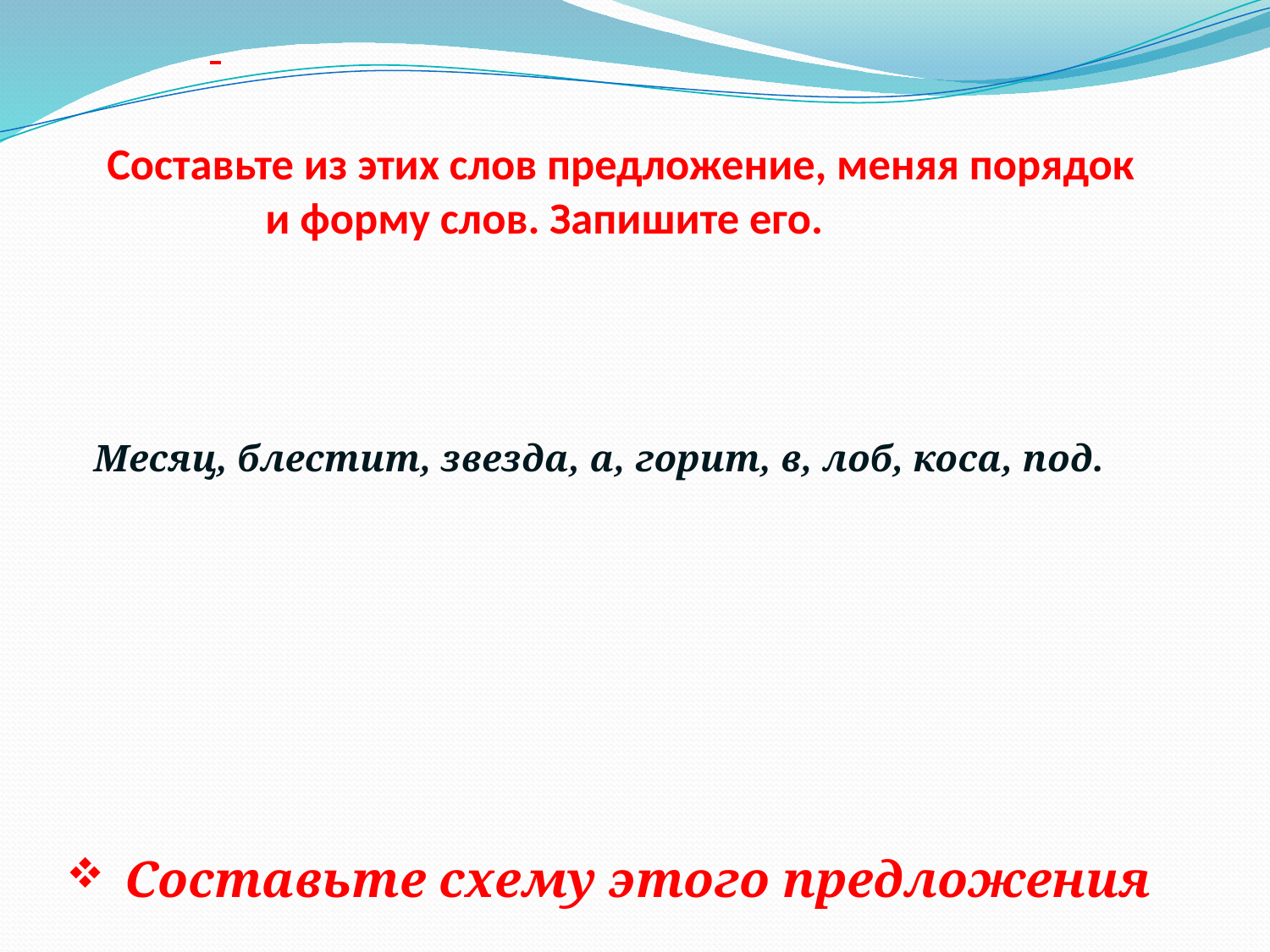

# Составьте из этих слов предложение, меняя порядок и форму слов. Запишите его.
Месяц, блестит, звезда, а, горит, в, лоб, коса, под.
 Составьте схему этого предложения